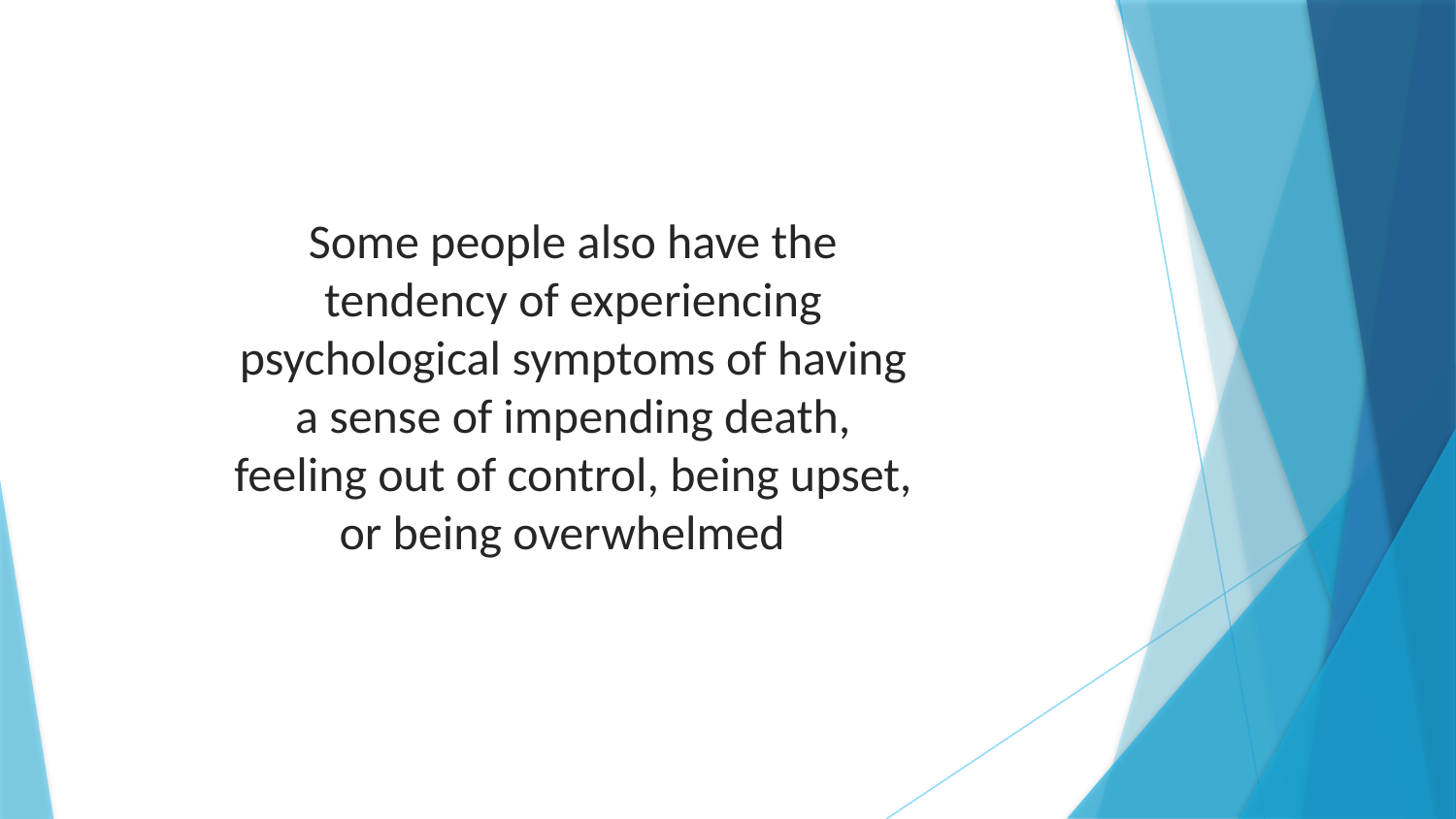

Some people also have the tendency of experiencing psychological symptoms of having a sense of impending death, feeling out of control, being upset, or being overwhelmed